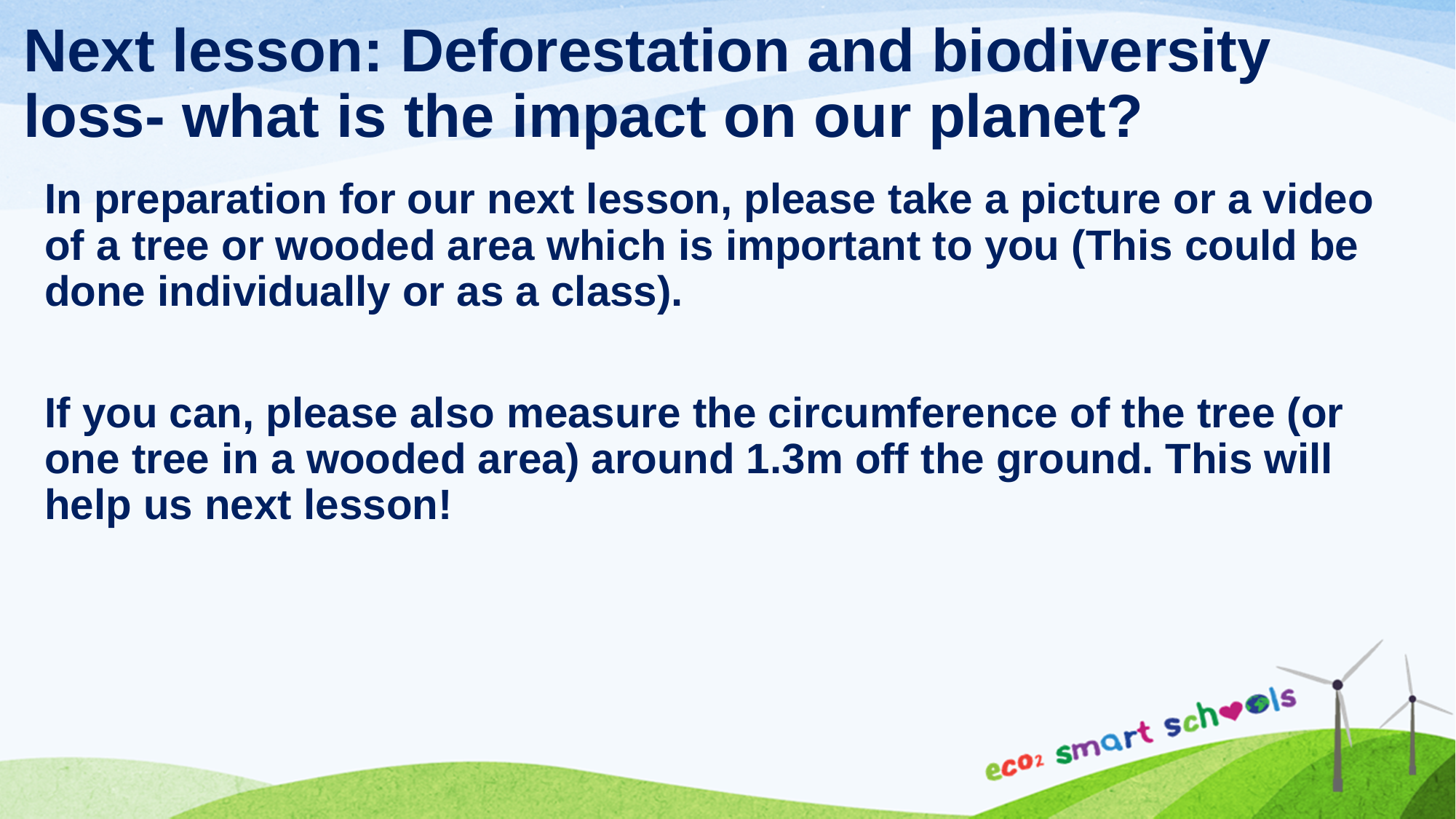

Next lesson: Deforestation and biodiversity loss- what is the impact on our planet?

In preparation for our next lesson, please take a picture or a video of a tree or wooded area which is important to you (This could be done individually or as a class).

If you can, please also measure the circumference of the tree (or one tree in a wooded area) around 1.3m off the ground. This will help us next lesson!